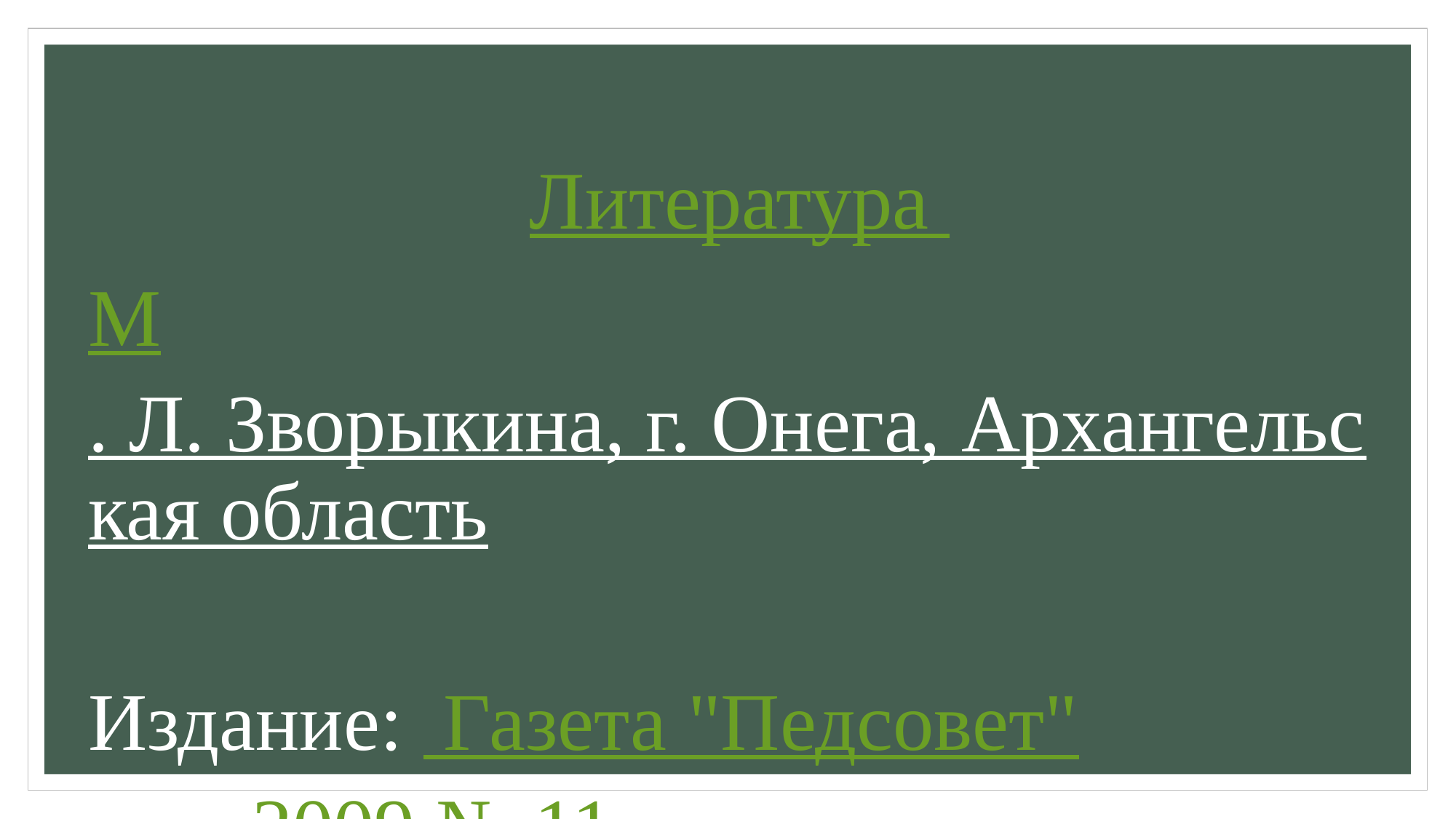

Литература
М. Л. Зворыкина, г. Онега, Архангельская область
Издание:  Газета "Педсовет"
Год: 2009 № 11